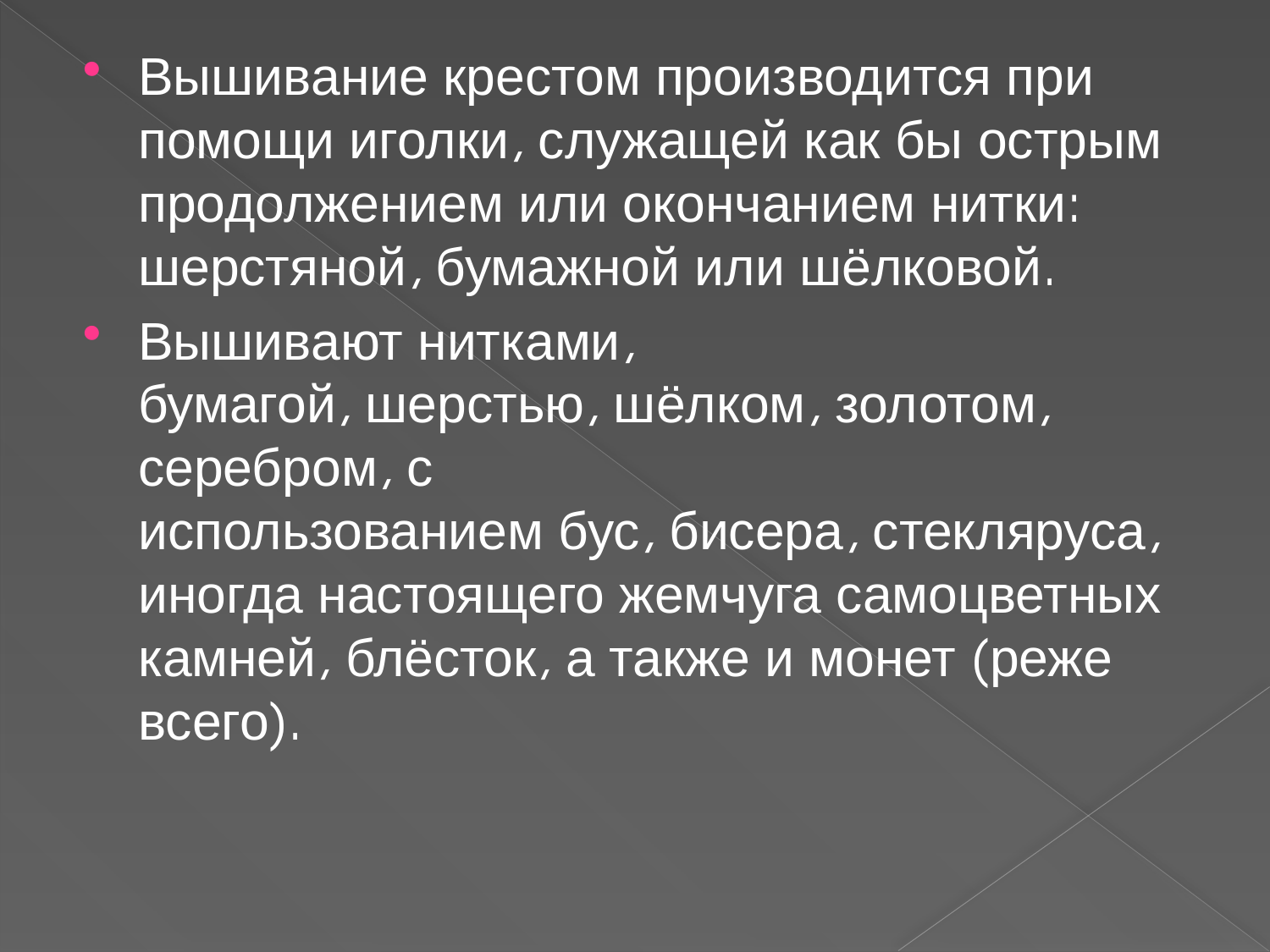

Вышивание крестом производится при помощи иголки, служащей как бы острым продолжением или окончанием нитки: шерстяной, бумажной или шёлковой.
Вышивают нитками, бумагой, шерстью, шёлком, золотом, серебром, с использованием бус, бисера, стекляруса, иногда настоящего жемчуга самоцветных камней, блёсток, а также и монет (реже всего).